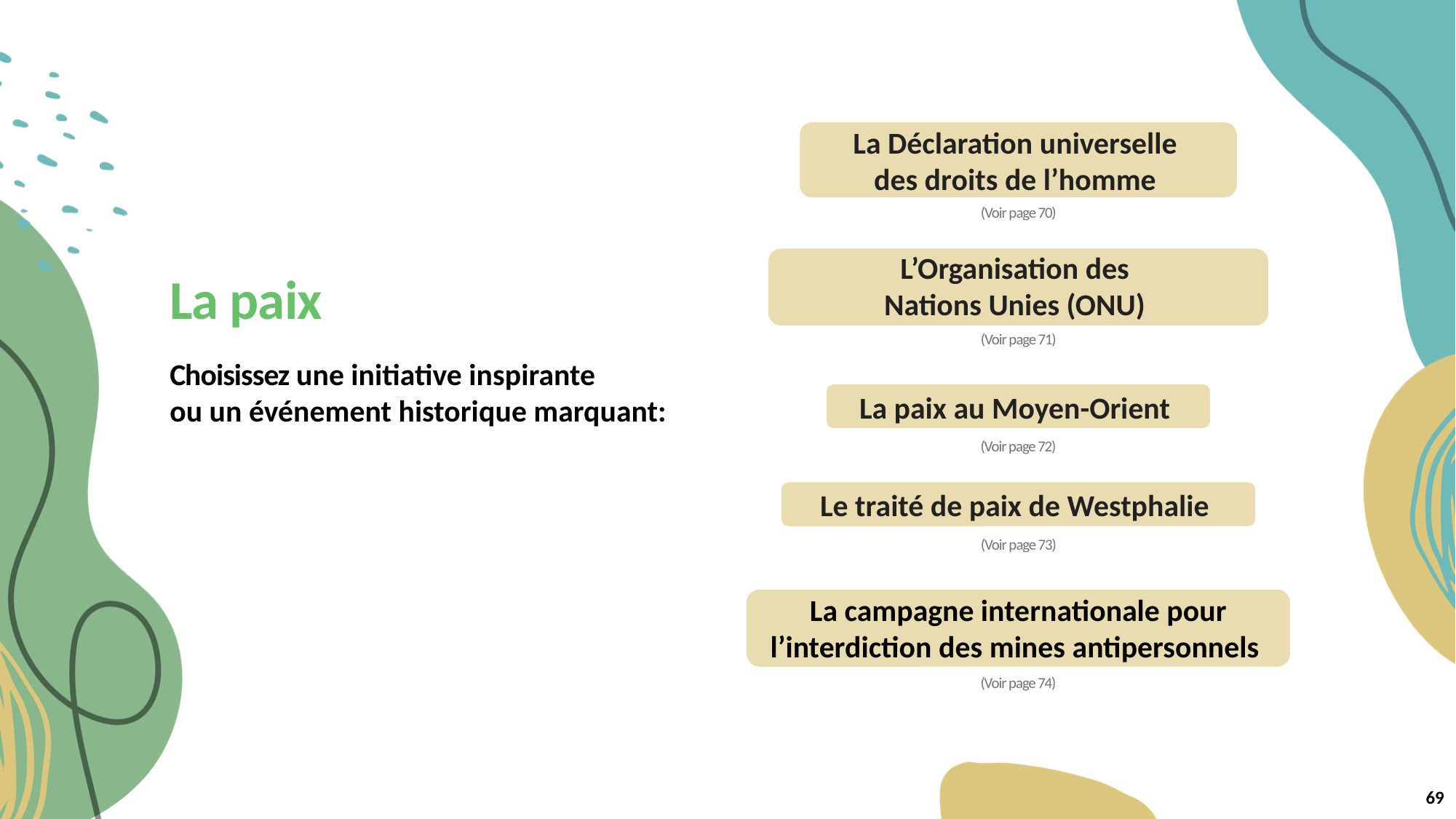

La Déclaration universelle
des droits de l’homme

(Voir page 70)
L’Organisation des
Nations Unies (ONU)

(Voir page 71)
La paix
Choisissez une initiative inspirante
ou un événement historique marquant:
La paix au Moyen-Orient

(Voir page 72)
Le traité de paix de Westphalie

(Voir page 73)
La campagne internationale pour l’interdiction des mines antipersonnels

(Voir page 74)
69